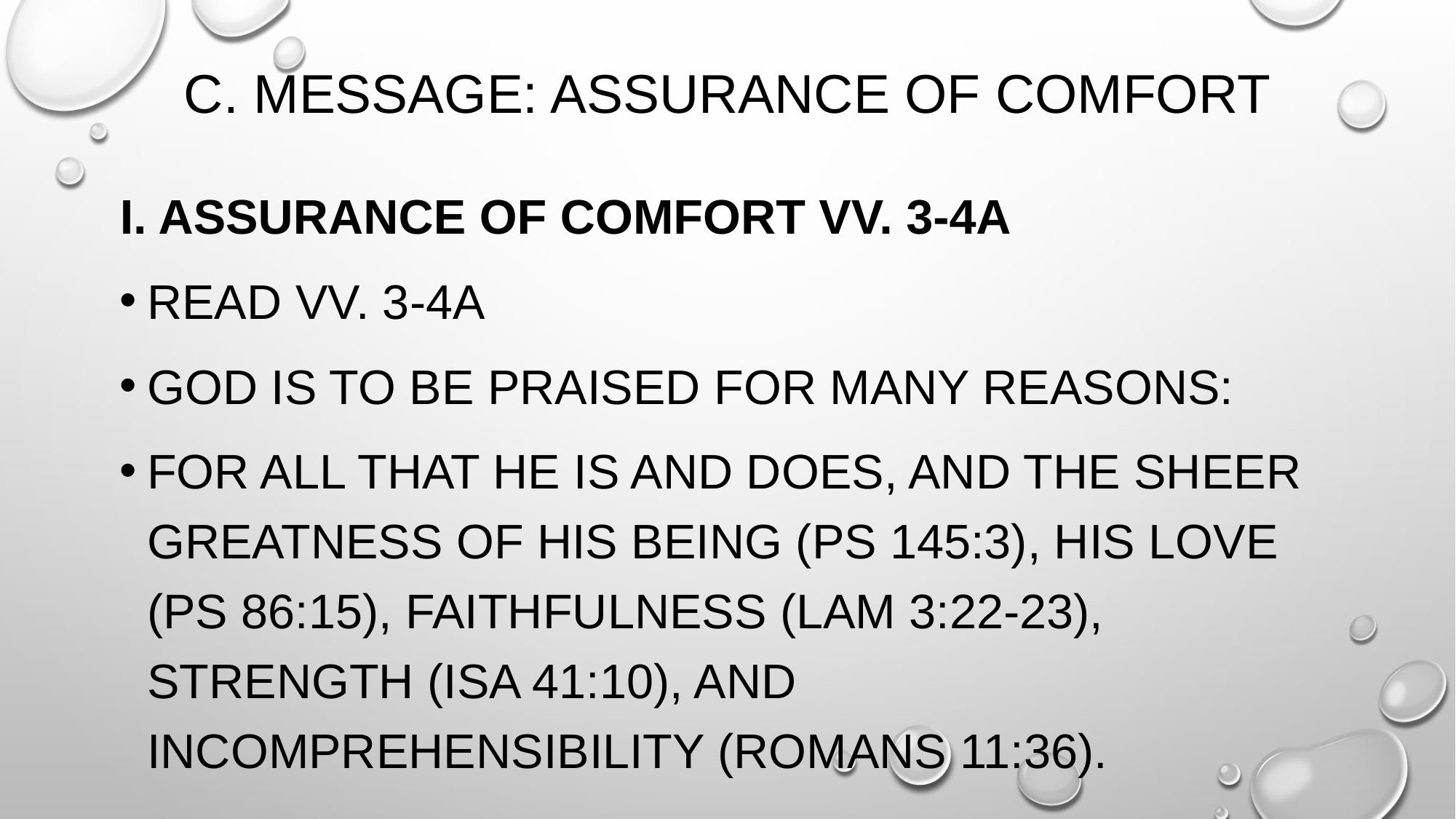

# c. message: assurance of comfort
I. Assurance of comfort vv. 3-4a
Read vv. 3-4a
God is to be praised for many reasons:
for all that he is and does, and the sheer greatness of his being (Ps 145:3), his love (Ps 86:15), faithfulness (Lam 3:22-23), strength (Isa 41:10), and incomprehensibility (Romans 11:36).